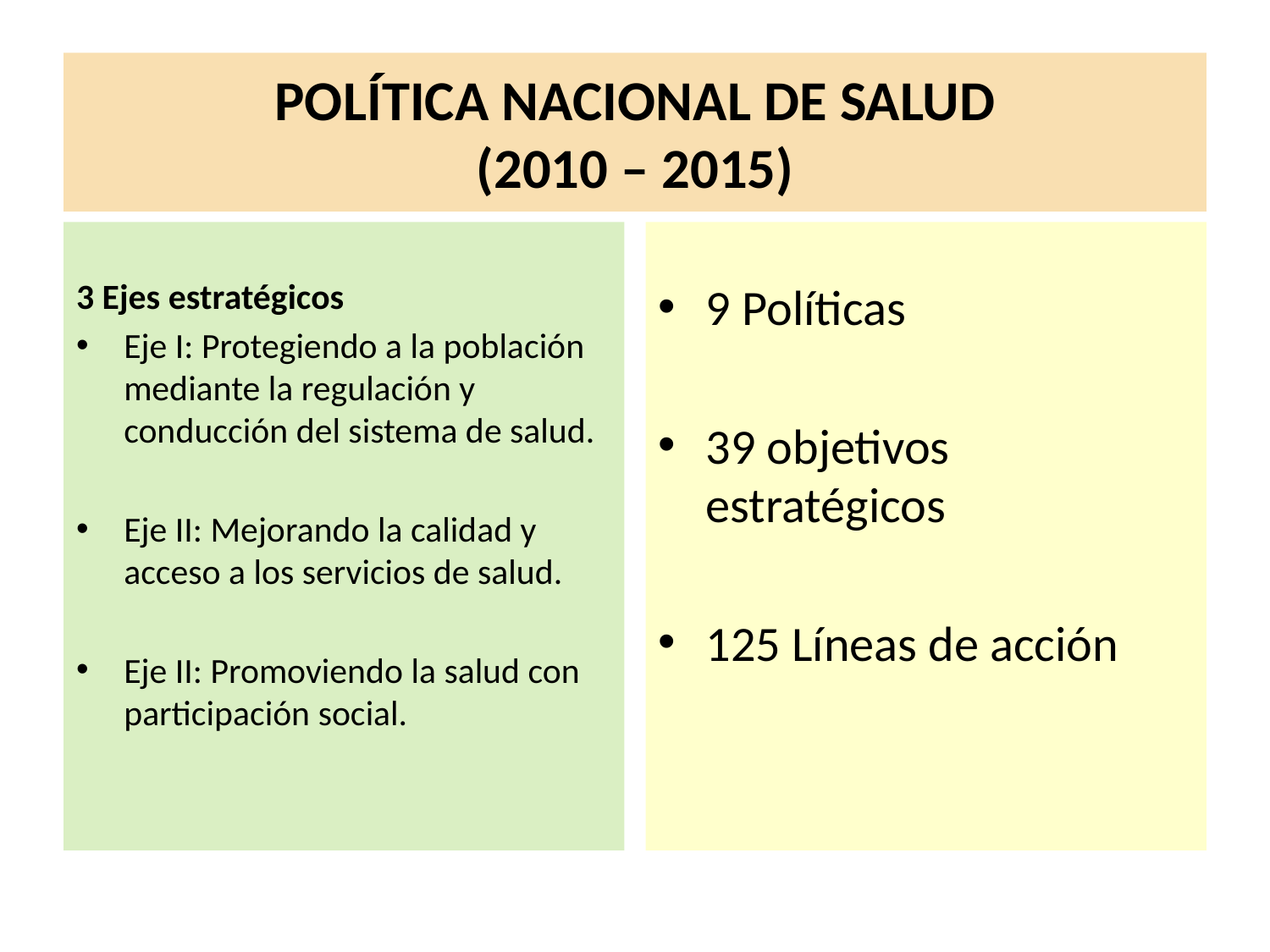

# POLÍTICA NACIONAL DE SALUD (2010 – 2015)

3 Ejes estratégicos
Eje I: Protegiendo a la población mediante la regulación y conducción del sistema de salud.

Eje II: Mejorando la calidad y acceso a los servicios de salud.

Eje II: Promoviendo la salud con participación social.

9 Políticas

39 objetivos estratégicos

125 Líneas de acción